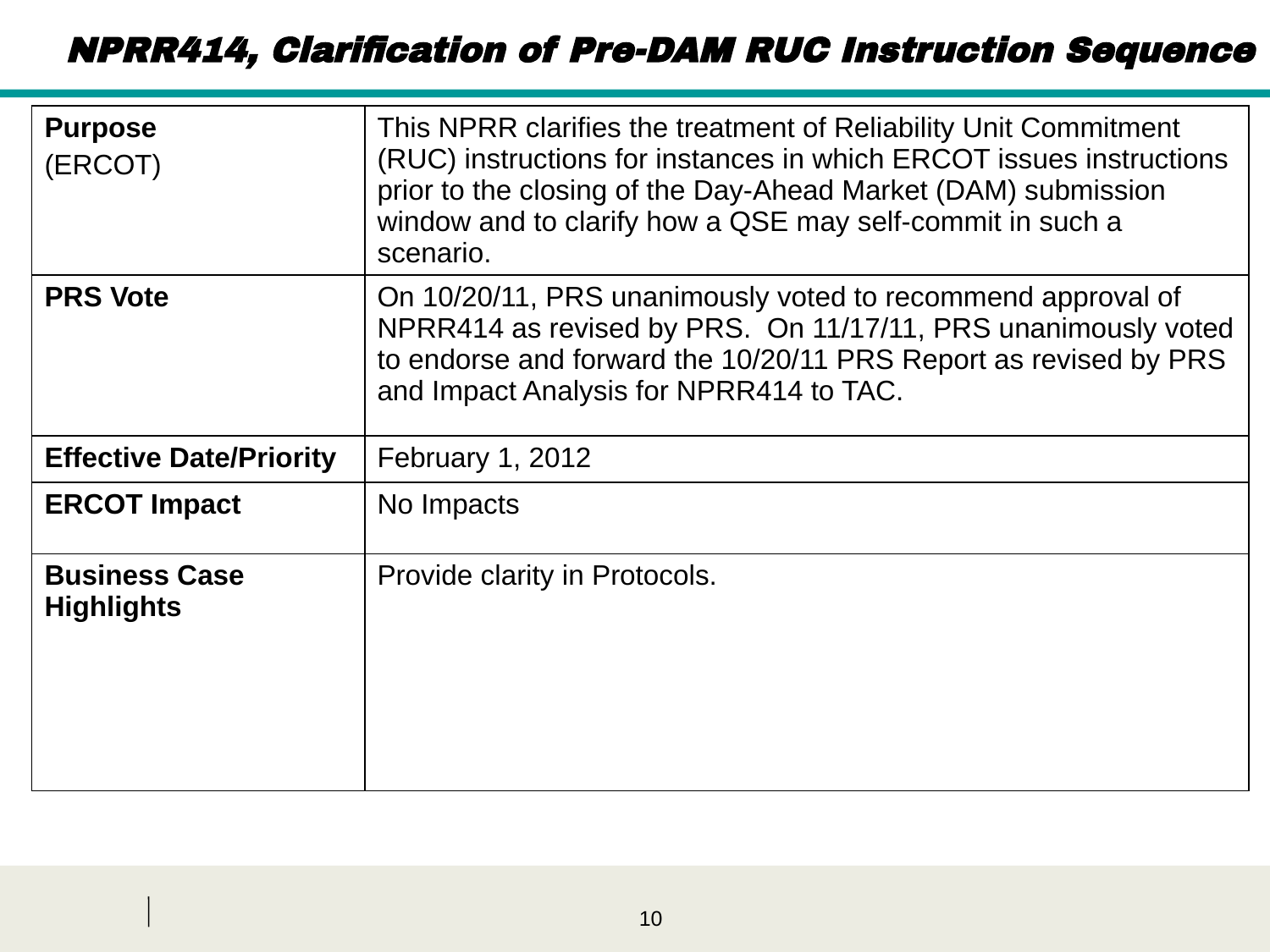

NPRR414, Clarification of Pre-DAM RUC Instruction Sequence
| Purpose (ERCOT) | This NPRR clarifies the treatment of Reliability Unit Commitment (RUC) instructions for instances in which ERCOT issues instructions prior to the closing of the Day-Ahead Market (DAM) submission window and to clarify how a QSE may self-commit in such a scenario. |
| --- | --- |
| PRS Vote | On 10/20/11, PRS unanimously voted to recommend approval of NPRR414 as revised by PRS. On 11/17/11, PRS unanimously voted to endorse and forward the 10/20/11 PRS Report as revised by PRS and Impact Analysis for NPRR414 to TAC. |
| Effective Date/Priority | February 1, 2012 |
| ERCOT Impact | No Impacts |
| Business Case Highlights | Provide clarity in Protocols. |